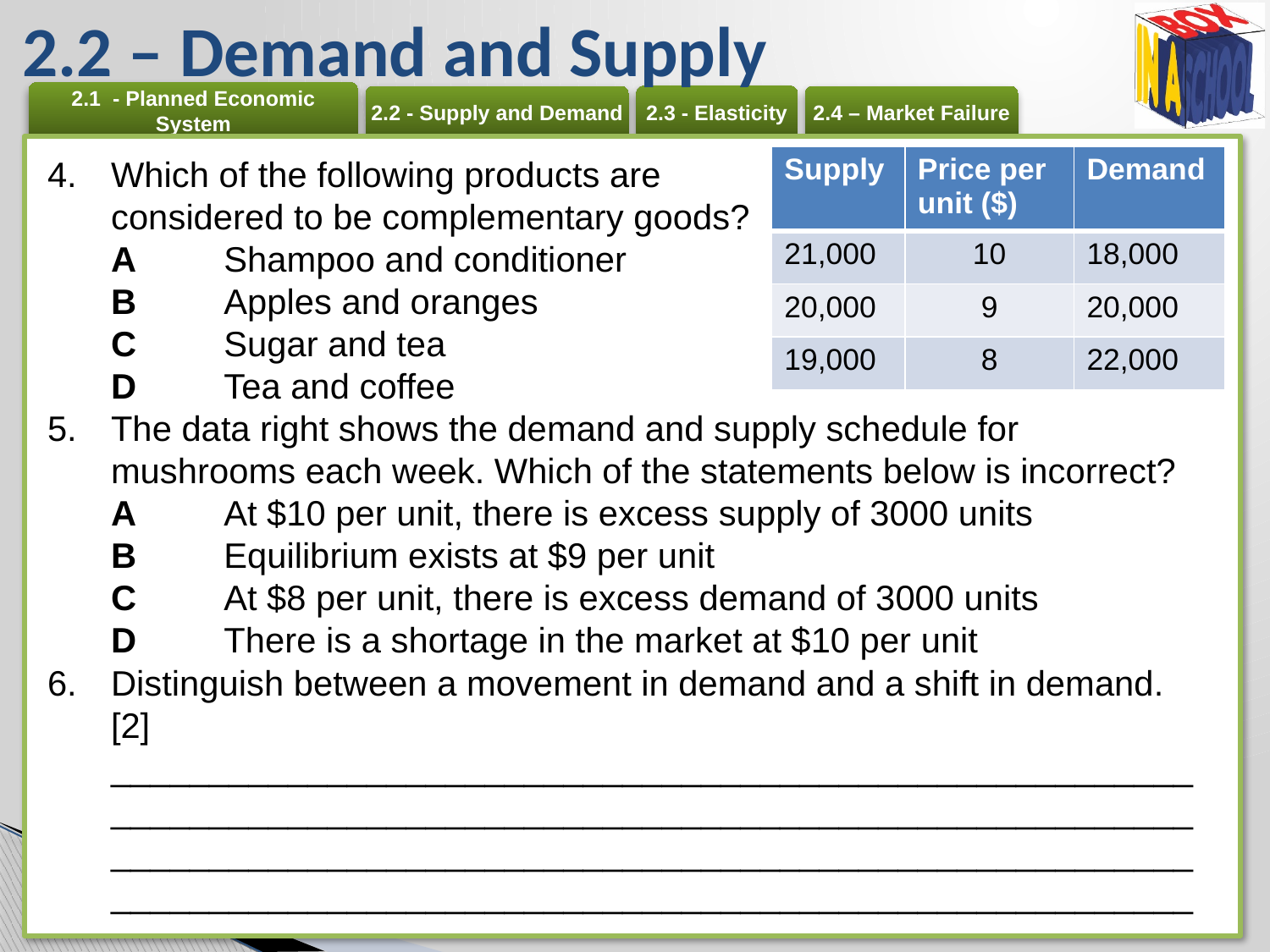

# 2.2 – Demand and Supply
Which of the following products are
considered to be complementary goods?
A 	Shampoo and conditioner
B 	Apples and oranges
C 	Sugar and tea
D 	Tea and coffee
The data right shows the demand and supply schedule for mushrooms each week. Which of the statements below is incorrect?
A 	At $10 per unit, there is excess supply of 3000 units
B 	Equilibrium exists at $9 per unit
C 	At $8 per unit, there is excess demand of 3000 units
D 	There is a shortage in the market at $10 per unit
Distinguish between a movement in demand and a shift in demand. [2]
________________________________________________________________________________________________________________________________________________________________________________________________________________________________
| Supply | Price per unit ($) | Demand |
| --- | --- | --- |
| 21,000 | 10 | 18,000 |
| 20,000 | 9 | 20,000 |
| 19,000 | 8 | 22,000 |